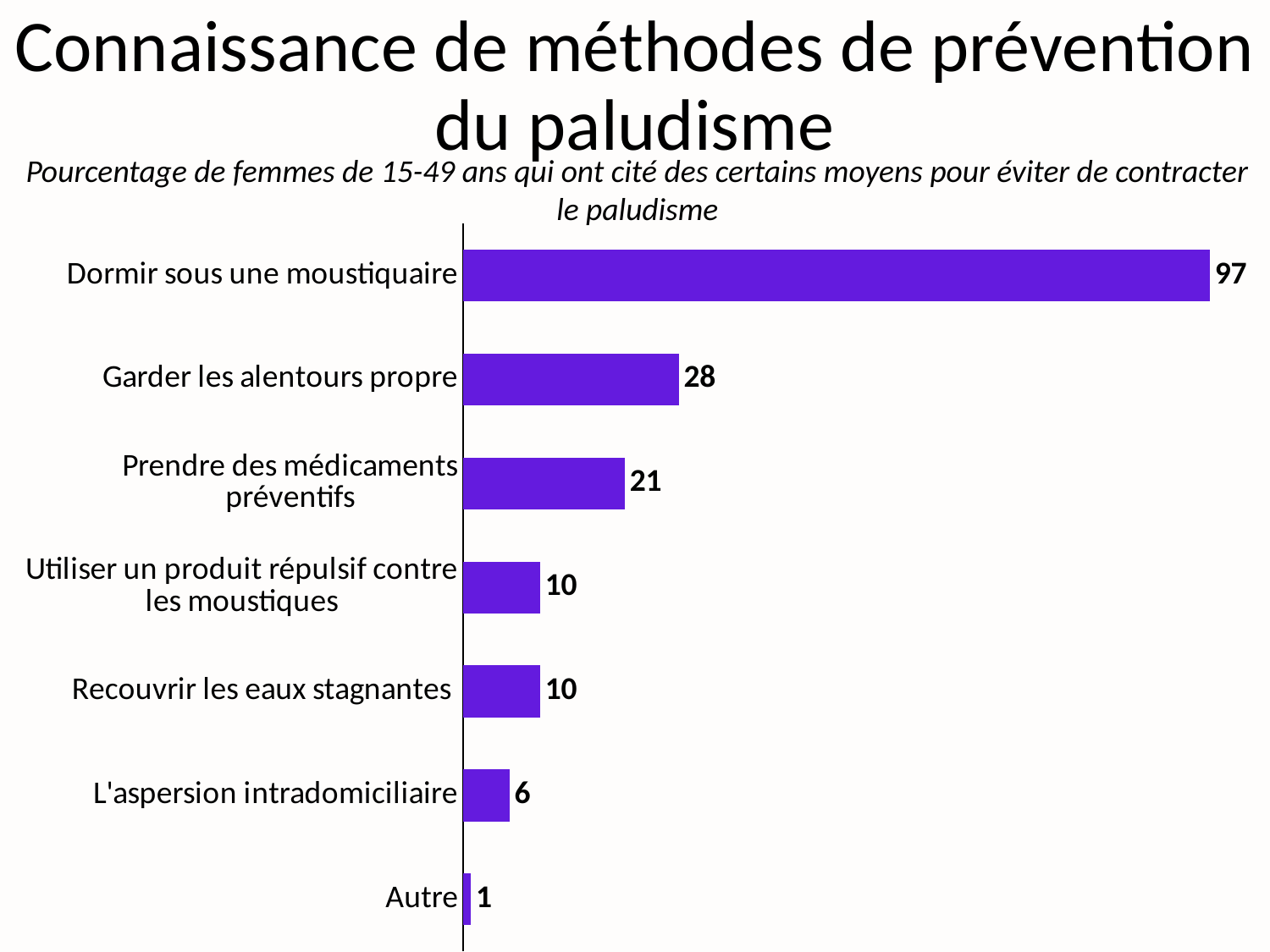

# Connaissance de méthodes de prévention du paludisme
Pourcentage de femmes de 15-49 ans qui ont cité des certains moyens pour éviter de contracter le paludisme

### Chart

| Category | Series 1 |
|---|---|
| Autre | 1.0 |
| L'aspersion intradomiciliaire | 6.0 |
| Recouvrir les eaux stagnantes  | 10.0 |
| Utiliser un produit répulsif contre les moustiques | 10.0 |
| Prendre des médicaments préventifs | 21.0 |
| Garder les alentours propre | 28.0 |
| Dormir sous une moustiquaire | 97.0 |